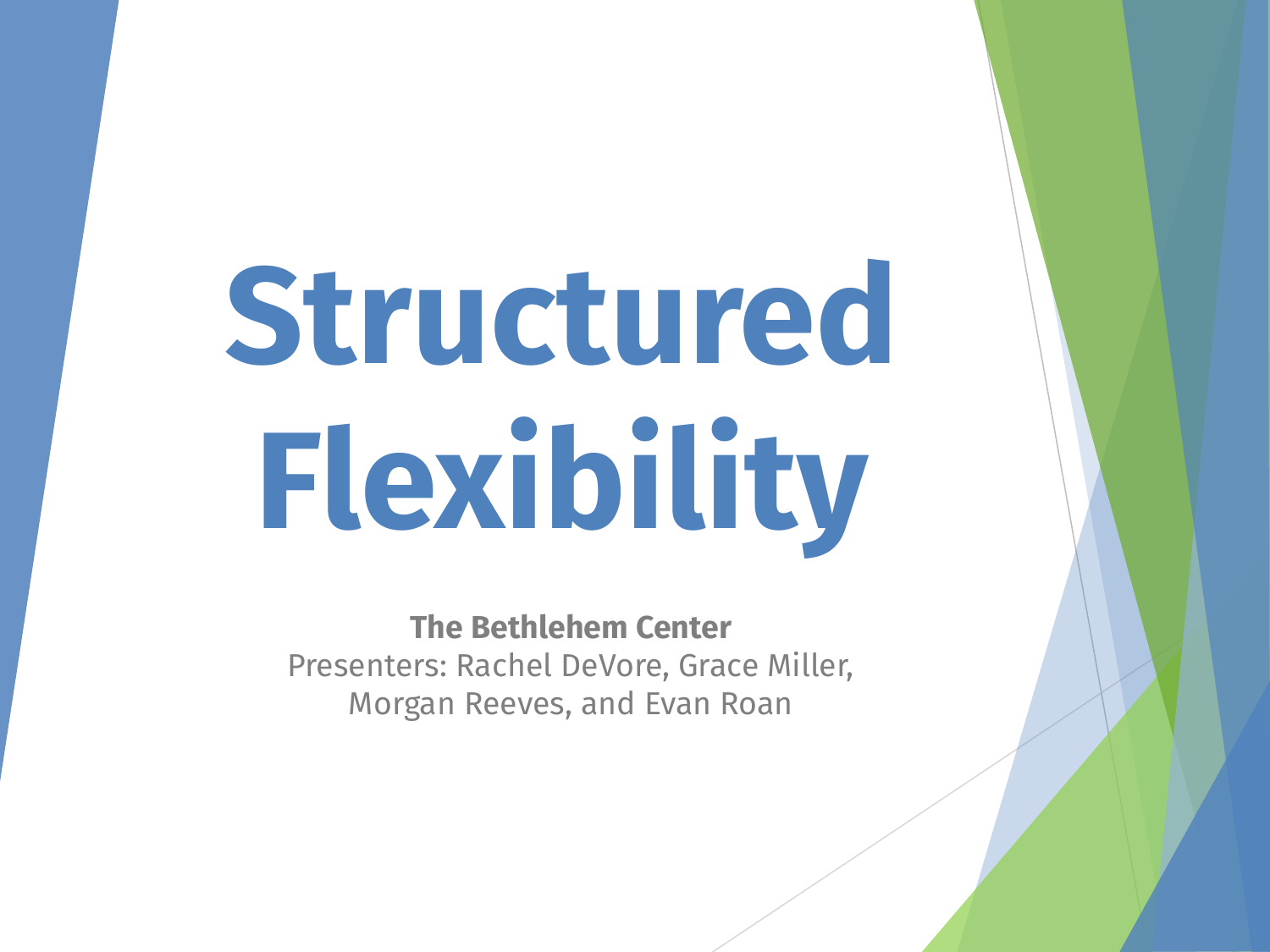

# Structured Flexibility

The Bethlehem Center
Presenters: Rachel DeVore, Grace Miller, Morgan Reeves, and Evan Roan